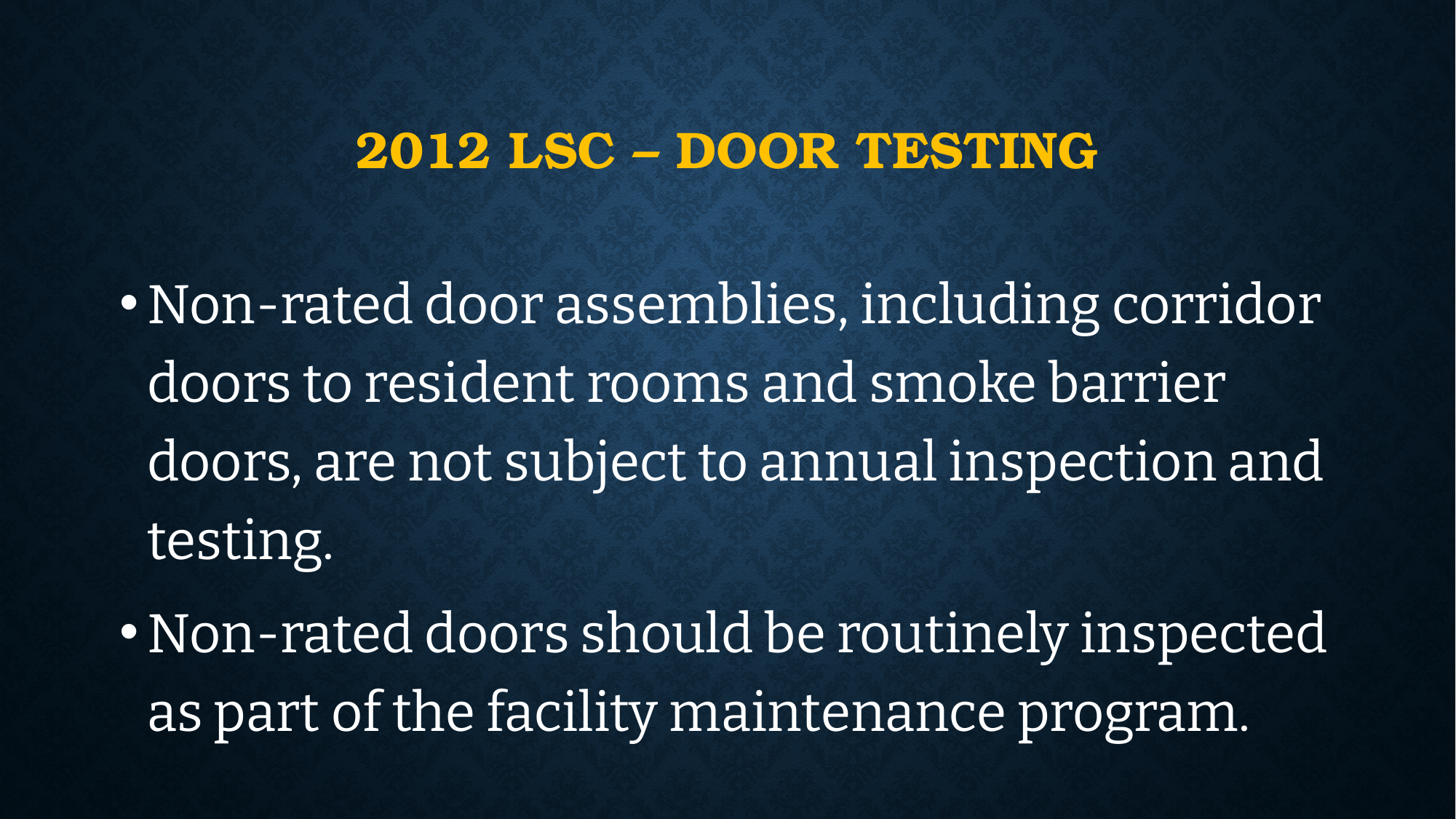

# 2012 lsc – Door testing
Non-rated door assemblies, including corridor doors to resident rooms and smoke barrier doors, are not subject to annual inspection and testing.
Non-rated doors should be routinely inspected as part of the facility maintenance program.